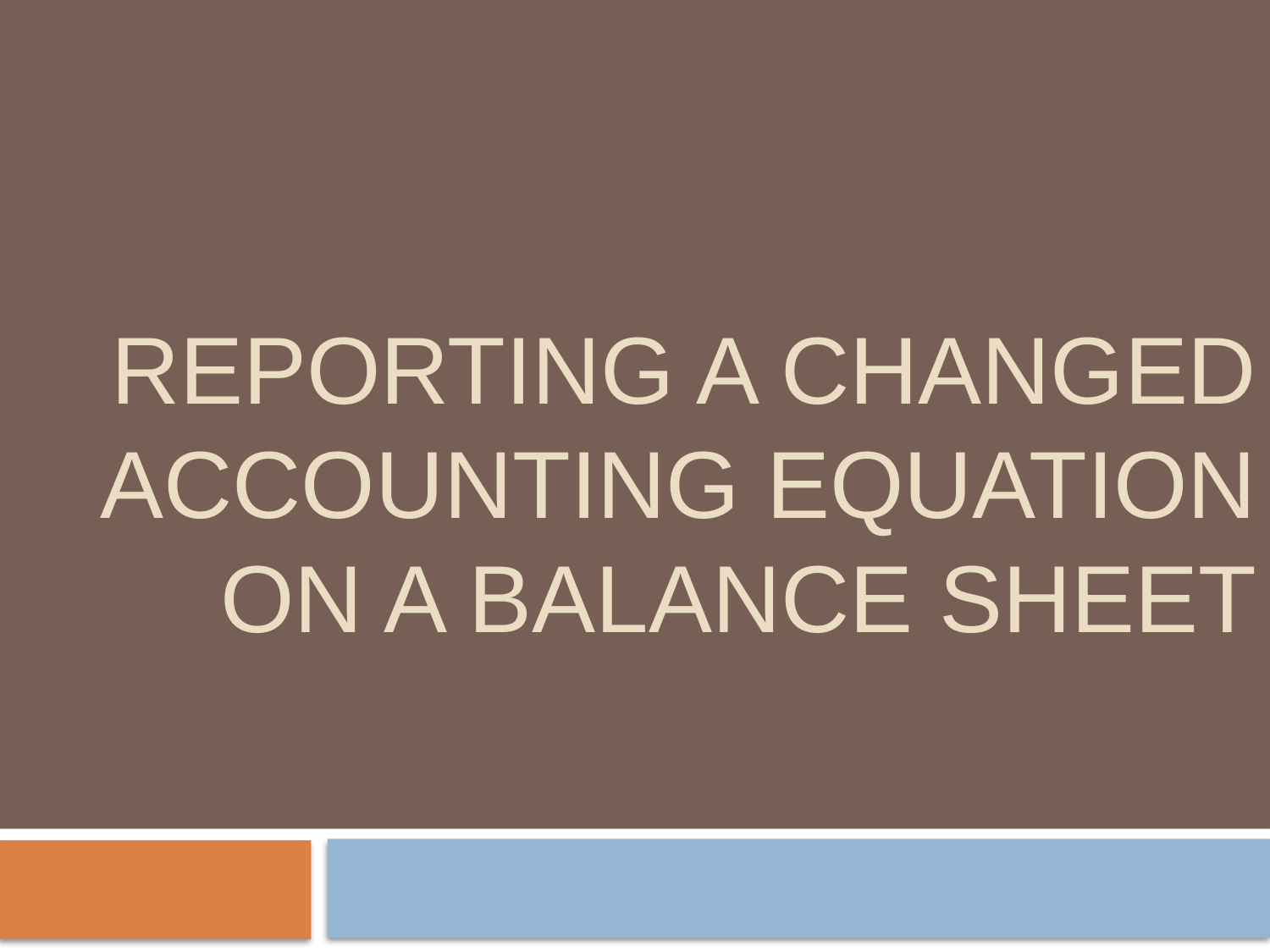

# Reporting a changed accounting EQUATION ON A BALANCE SHEET